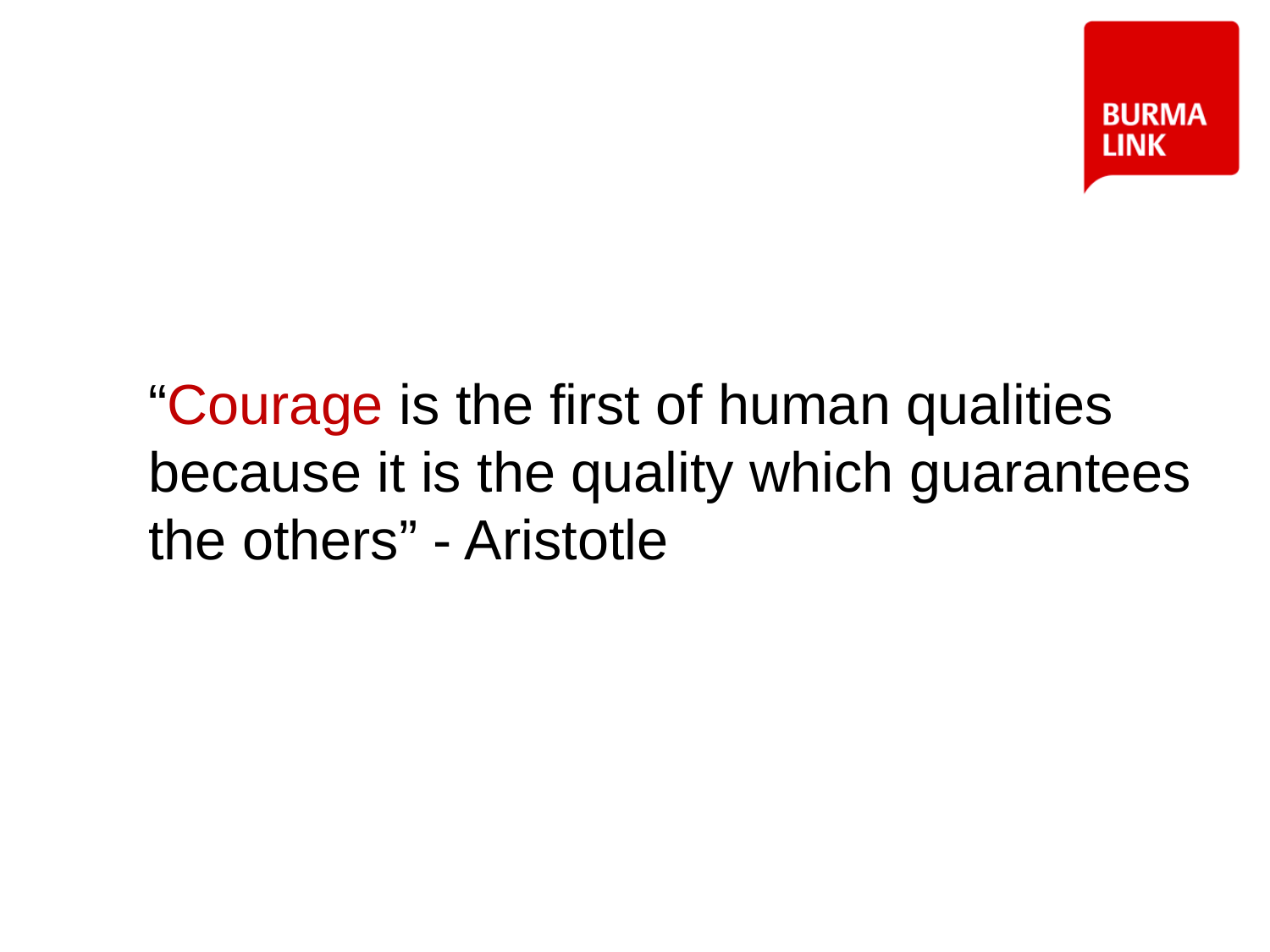

10
# “Courage is the first of human qualities because it is the quality which guarantees the others” - Aristotle